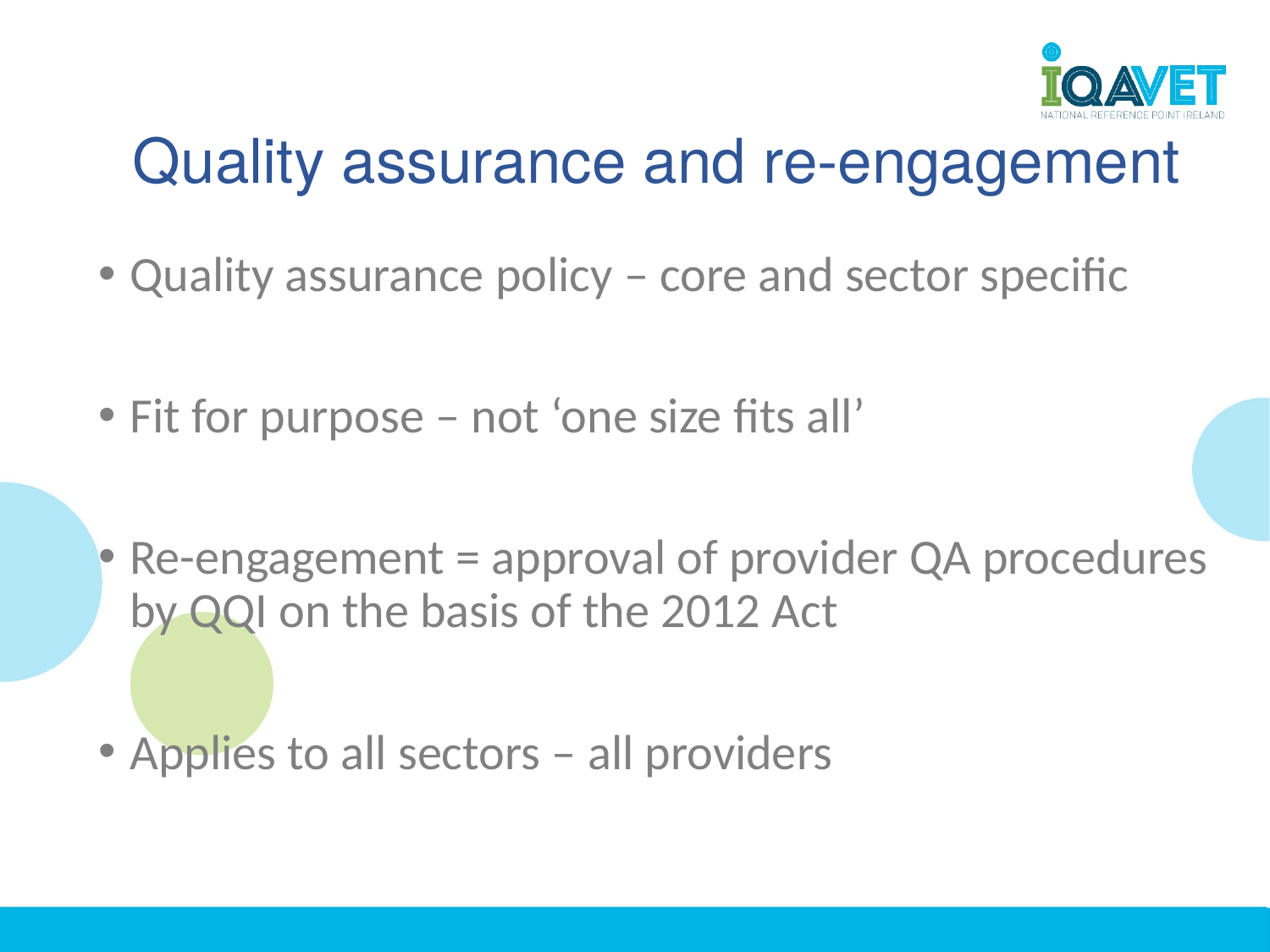

# Quality assurance and re-engagement
Quality assurance policy – core and sector specific

Fit for purpose – not ‘one size fits all’

Re-engagement = approval of provider QA procedures by QQI on the basis of the 2012 Act

Applies to all sectors – all providers